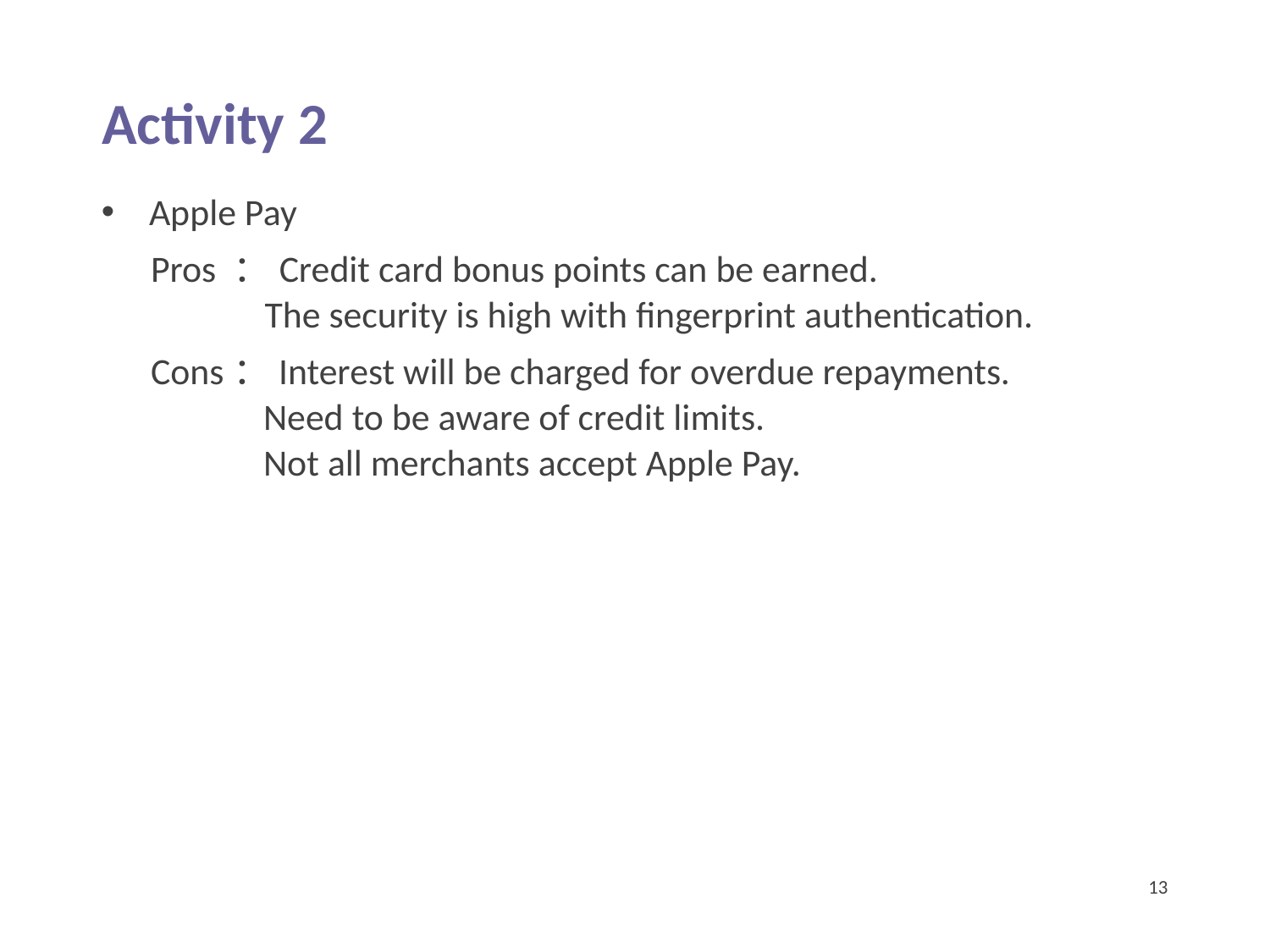

Activity 2
Apple Pay
Pros ：Credit card bonus points can be earned.
 The security is high with fingerprint authentication.
Cons：Interest will be charged for overdue repayments.
Need to be aware of credit limits.
Not all merchants accept Apple Pay.
13